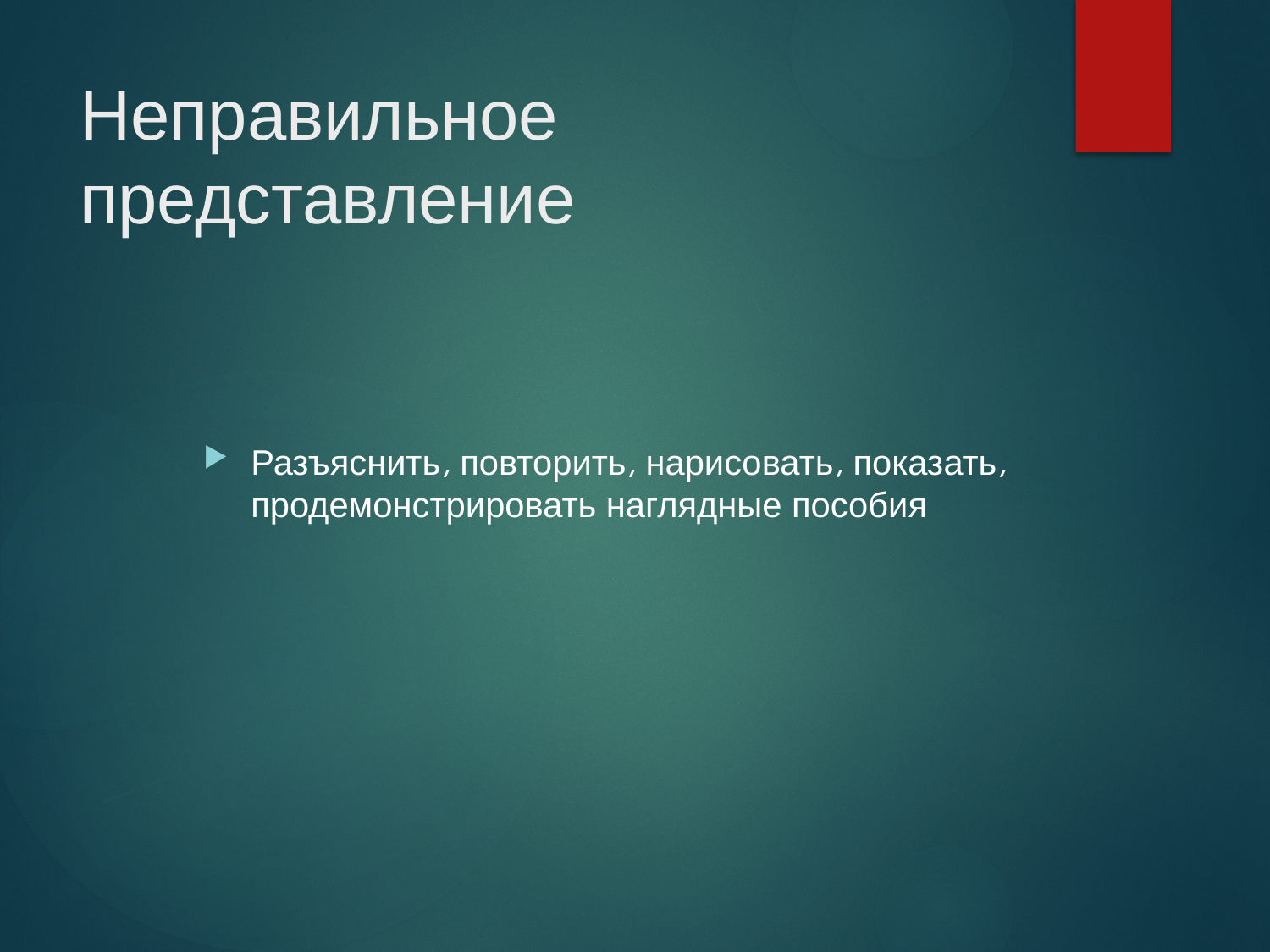

# Неправильное представление
Разъяснить, повторить, нарисовать, показать, продемонстрировать наглядные пособия